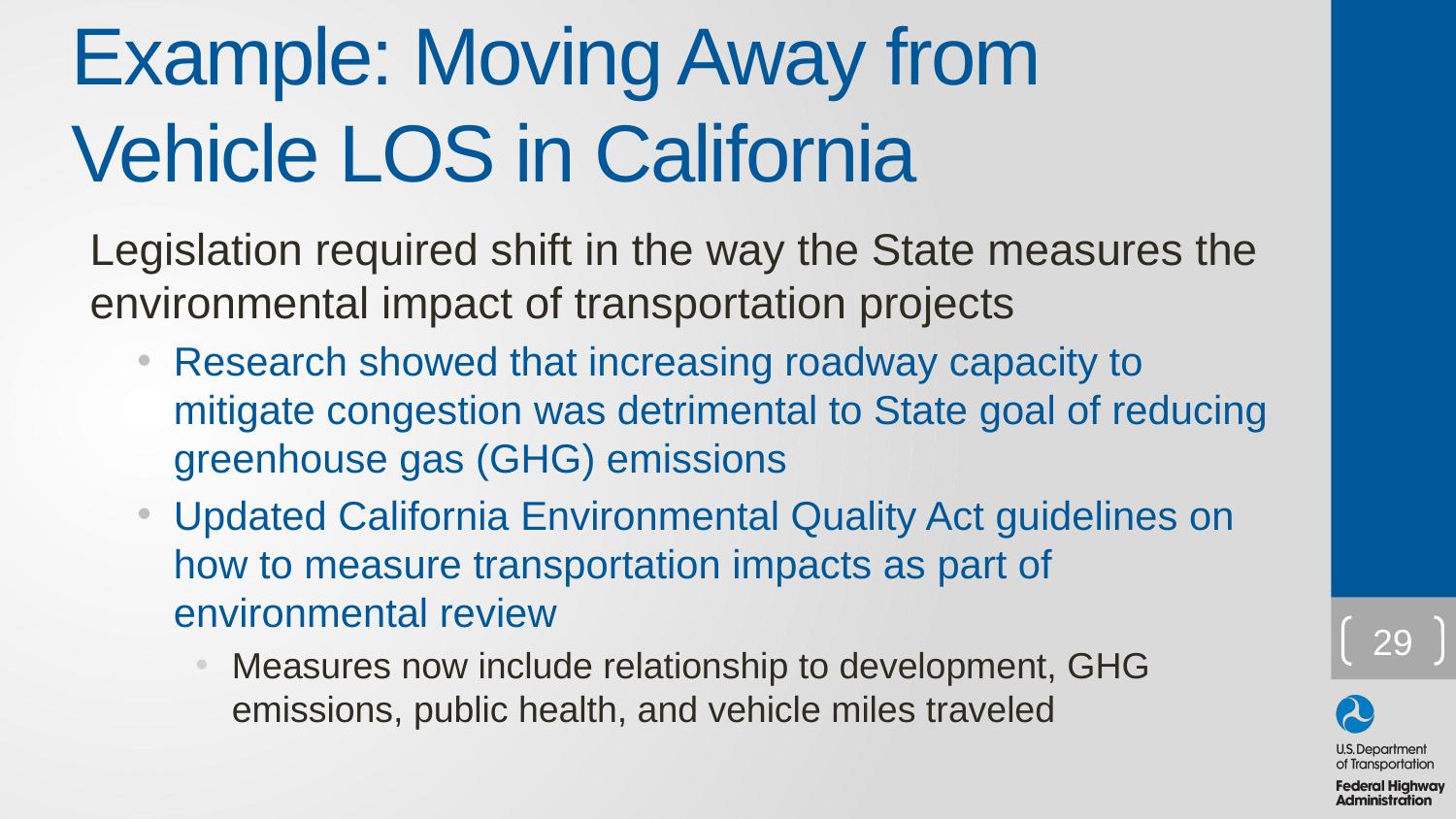

# Example: Moving Away from Vehicle LOS in California
Legislation required shift in the way the State measures the environmental impact of transportation projects
Research showed that increasing roadway capacity to mitigate congestion was detrimental to State goal of reducing greenhouse gas (GHG) emissions
Updated California Environmental Quality Act guidelines on how to measure transportation impacts as part of environmental review
Measures now include relationship to development, GHG emissions, public health, and vehicle miles traveled

29